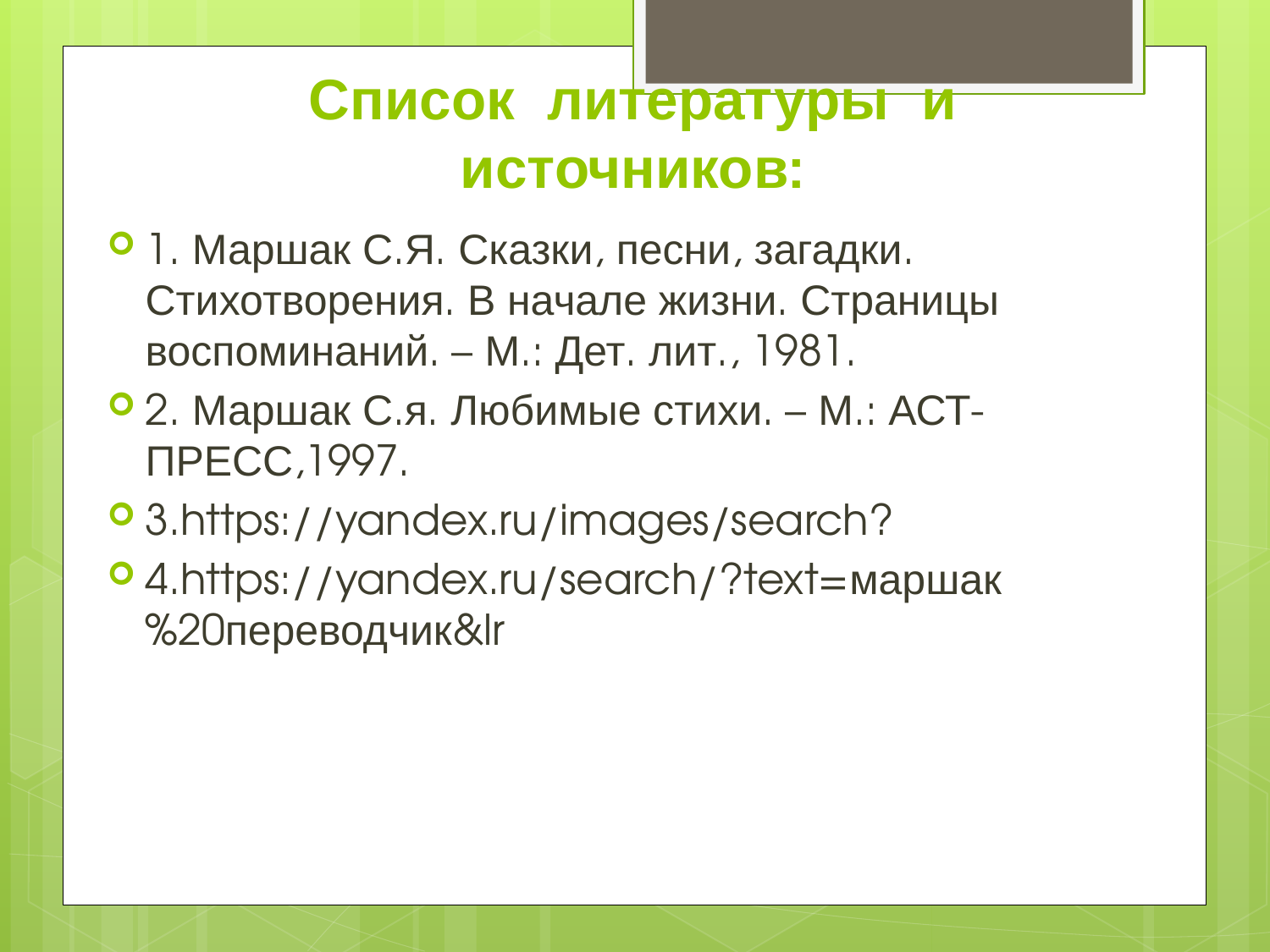

# Список  литературы  и источников:
1. Маршак С.Я. Сказки, песни, загадки. Стихотворения. В начале жизни. Страницы воспоминаний. – М.: Дет. лит., 1981.
2. Маршак С.я. Любимые стихи. – М.: АСТ-ПРЕСС,1997.
3.https://yandex.ru/images/search?
4.https://yandex.ru/search/?text=маршак%20переводчик&lr